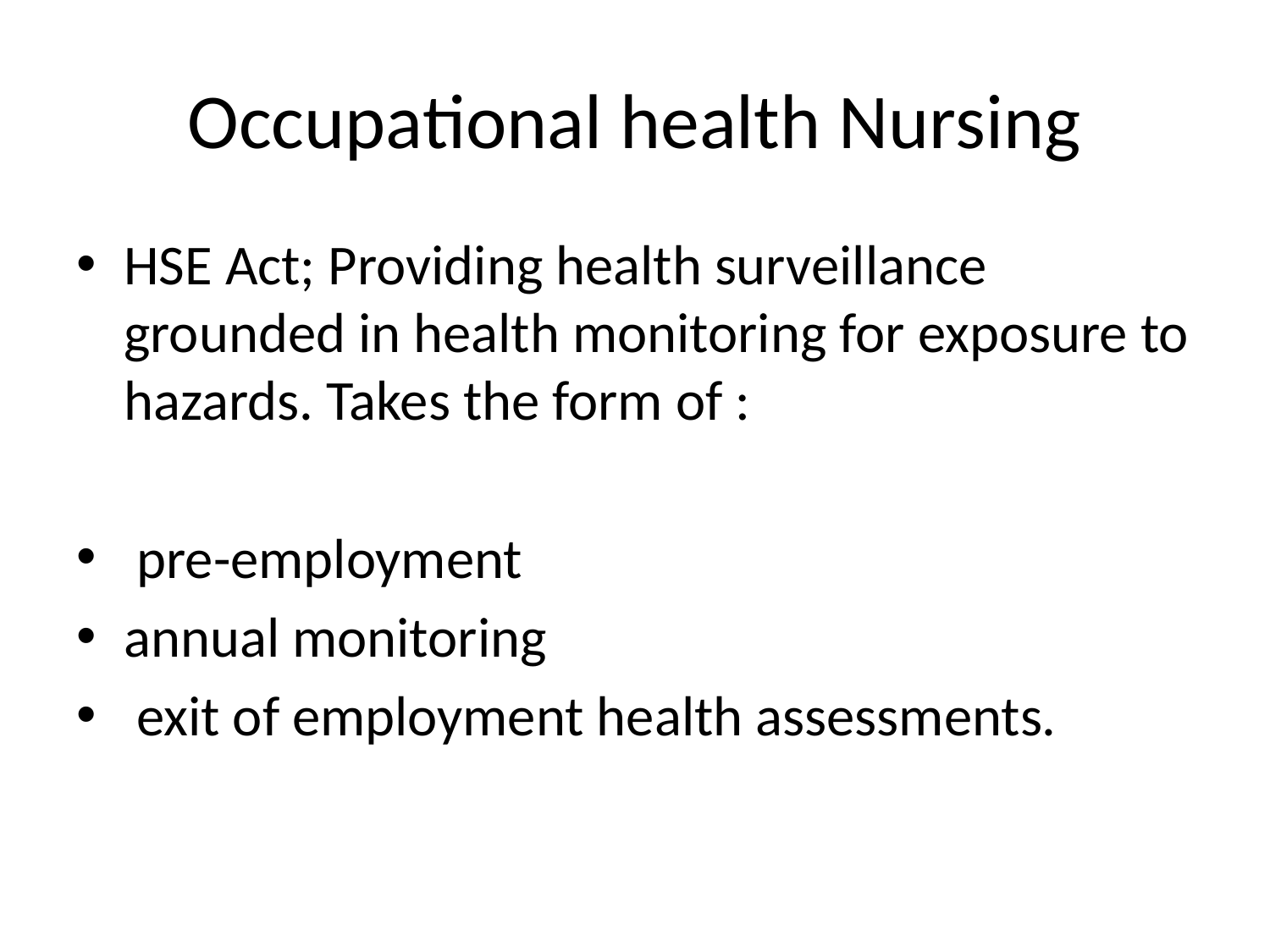

# Occupational health Nursing
HSE Act; Providing health surveillance grounded in health monitoring for exposure to hazards. Takes the form of :

 pre-employment
annual monitoring
 exit of employment health assessments.